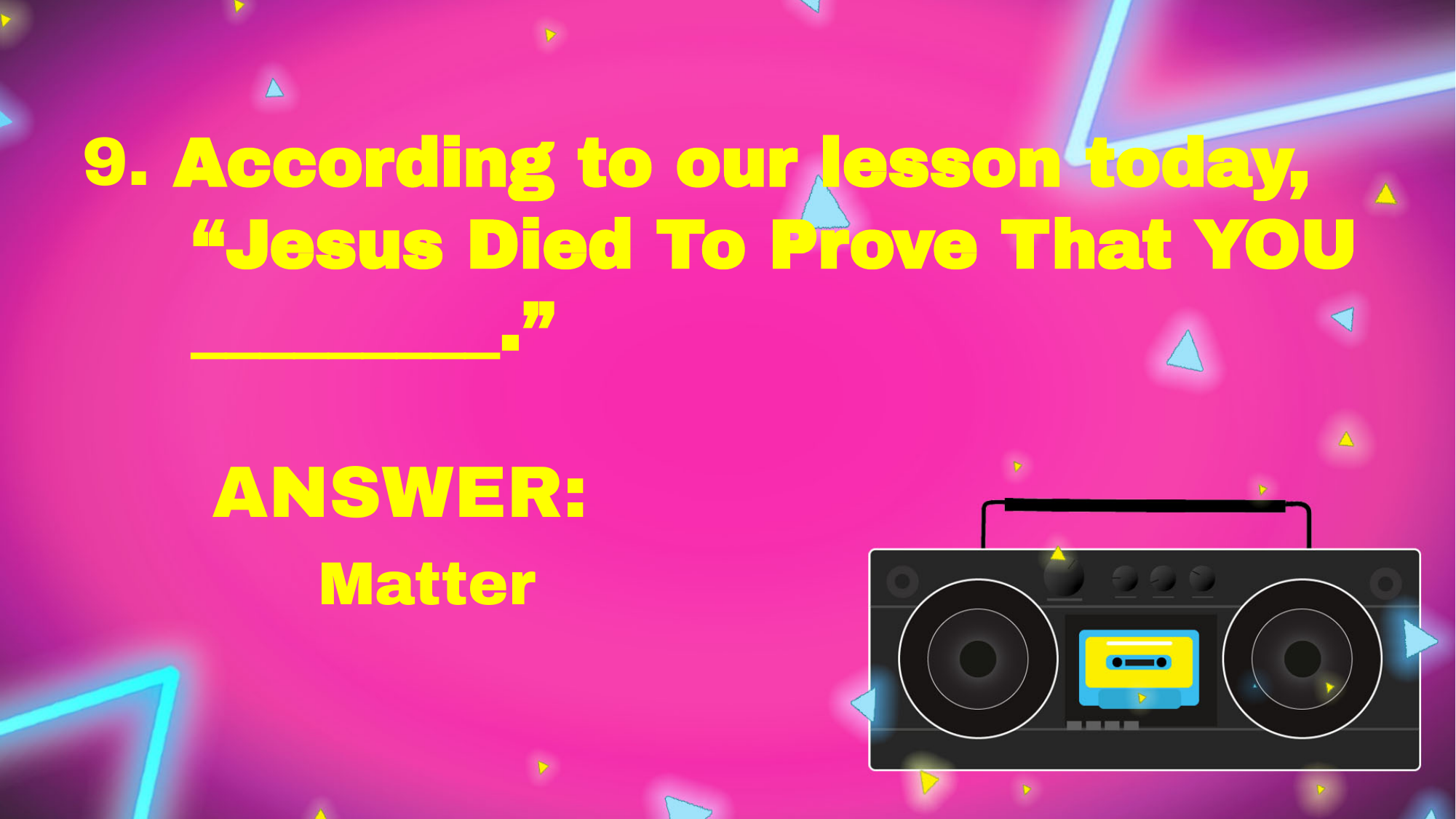

9. According to our lesson today,
	“Jesus Died To Prove That YOU
	_________.”
ANSWER:
Matter